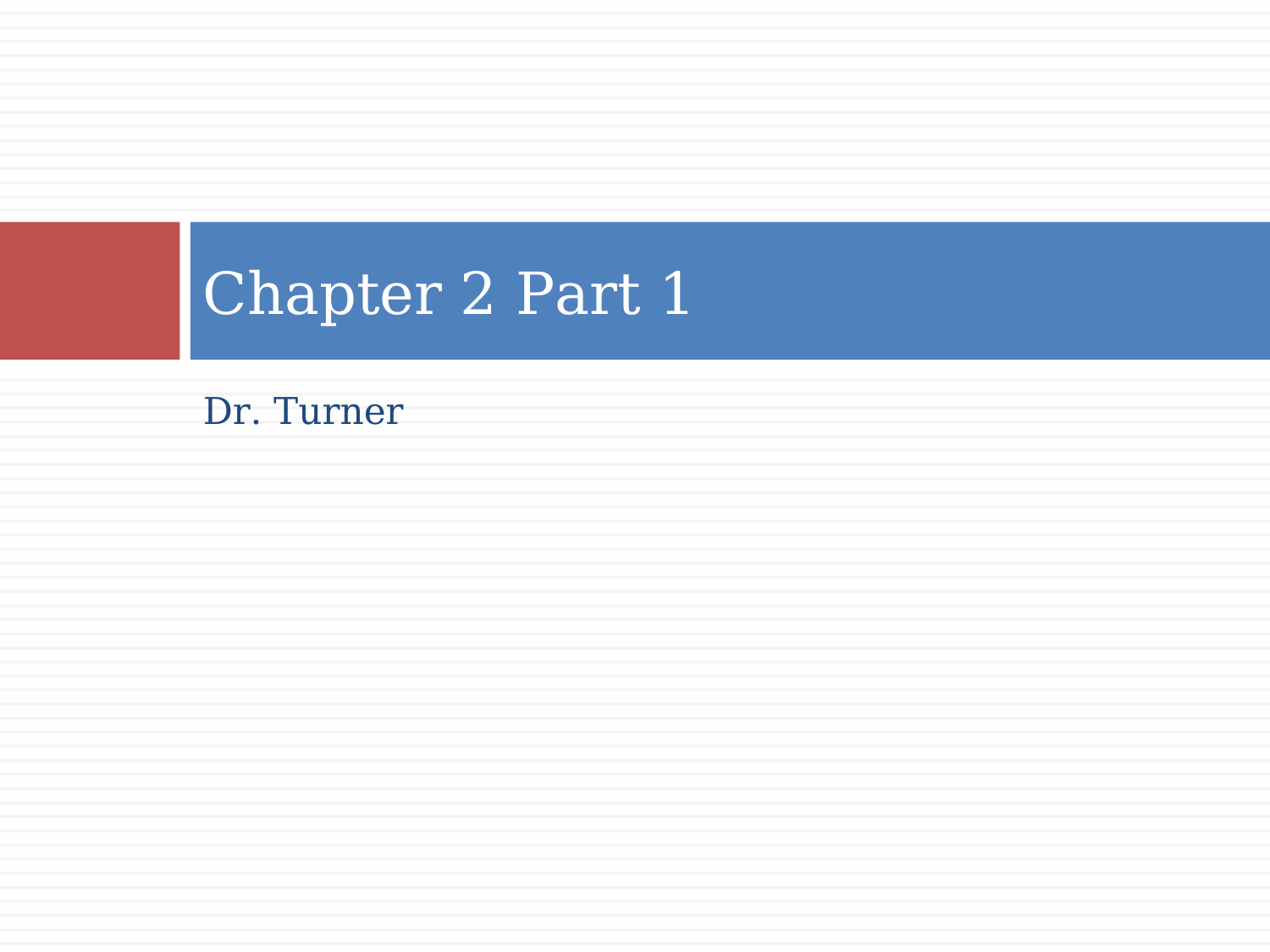

# Chapter 2 Part 1
Dr. Turner